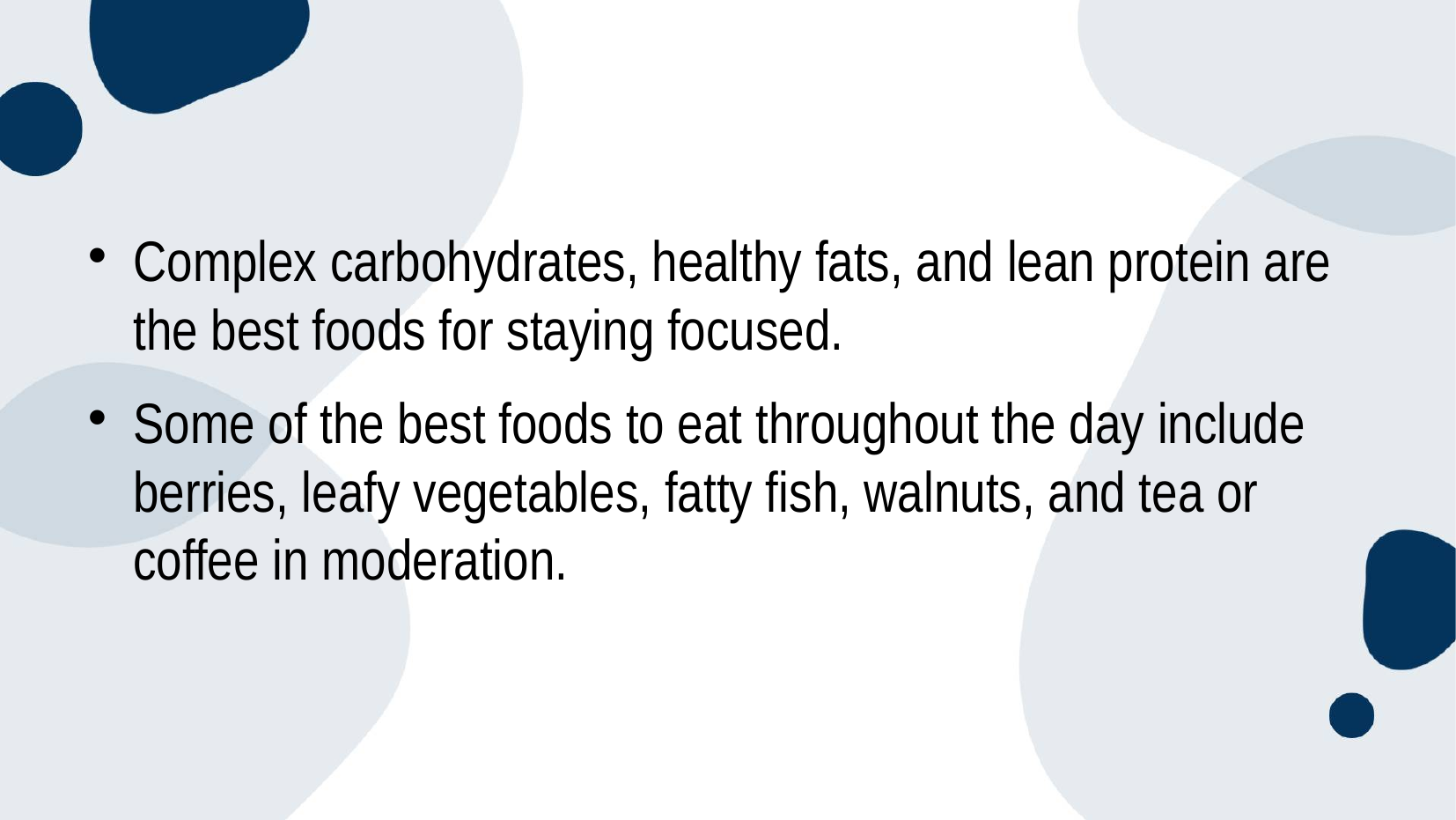

Complex carbohydrates, healthy fats, and lean protein are the best foods for staying focused.
Some of the best foods to eat throughout the day include berries, leafy vegetables, fatty fish, walnuts, and tea or coffee in moderation.